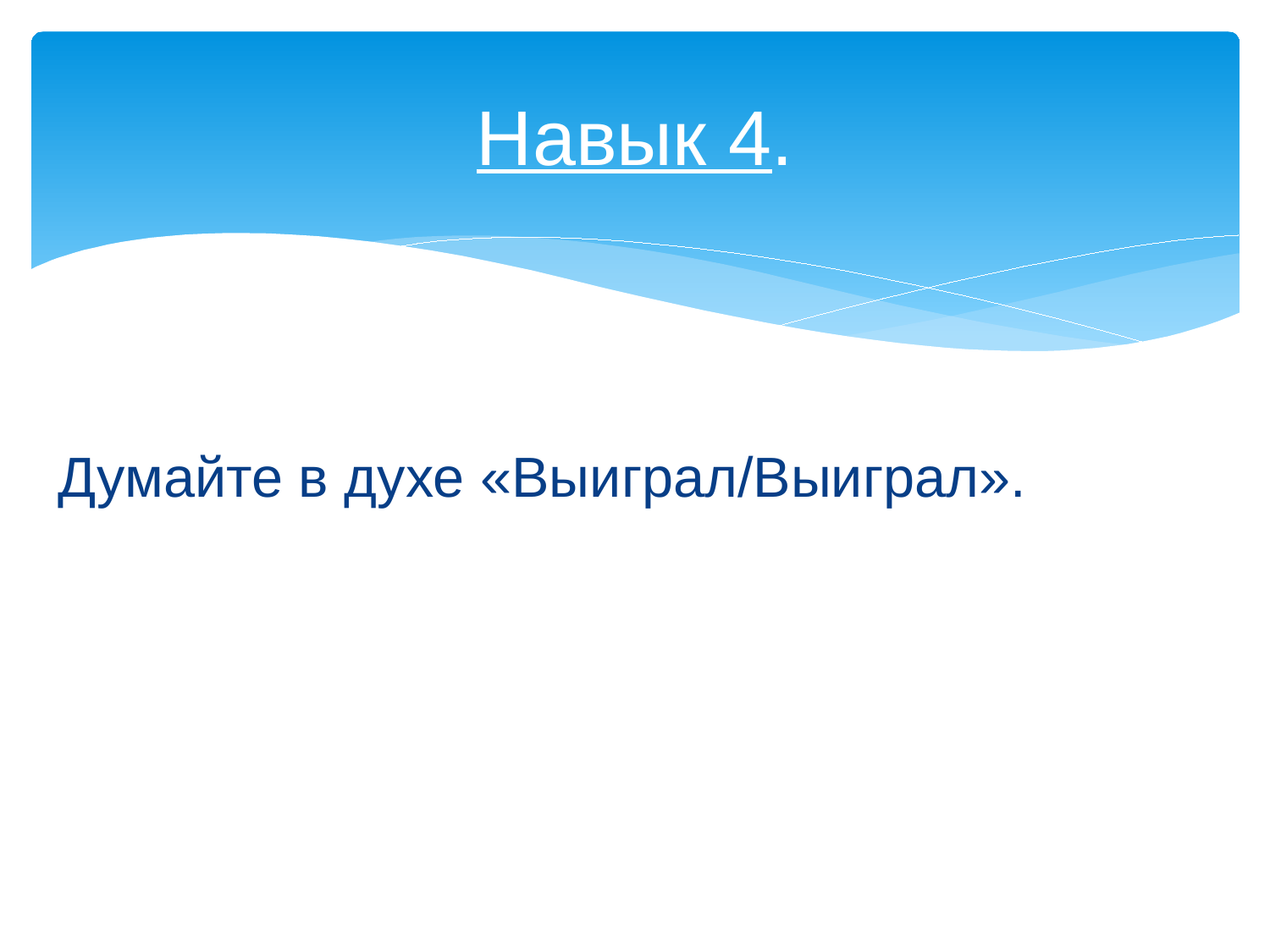

# Навык 4.

Думайте в духе «Выиграл/Выиграл».